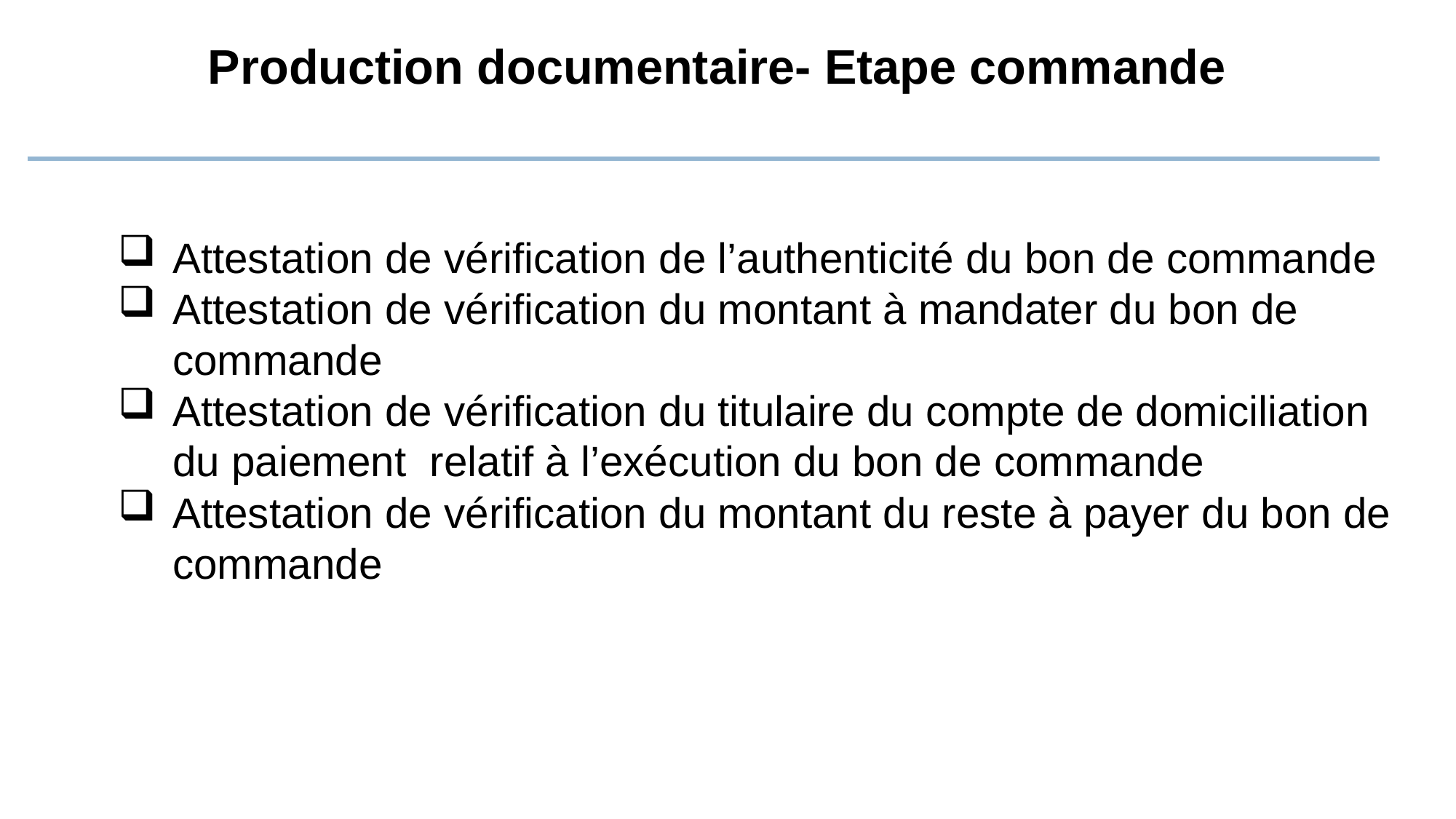

Production documentaire- Etape commande

Attestation de vérification de l’authenticité du bon de commande
Attestation de vérification du montant à mandater du bon de commande
Attestation de vérification du titulaire du compte de domiciliation du paiement  relatif à l’exécution du bon de commande
Attestation de vérification du montant du reste à payer du bon de commande